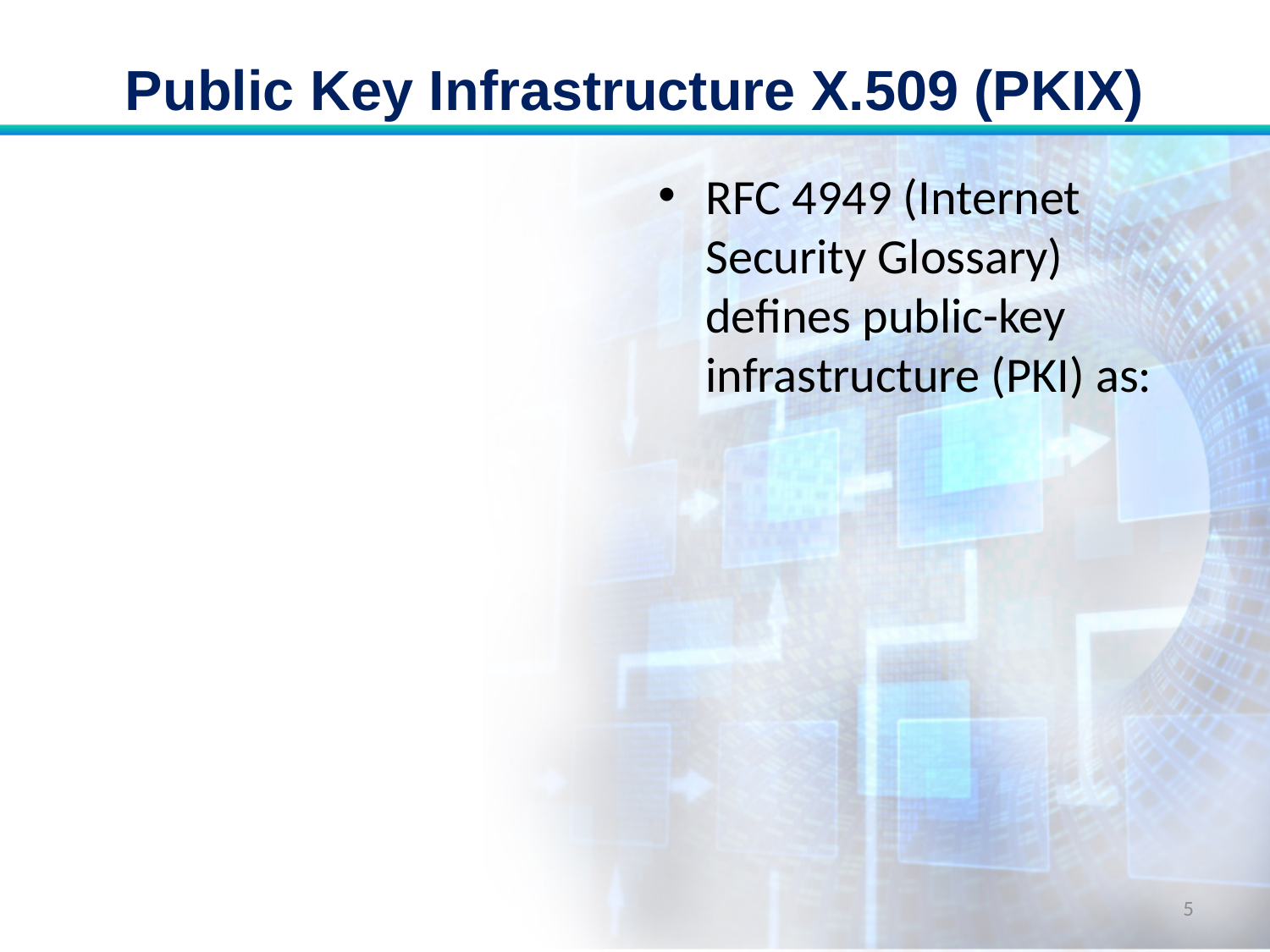

# Public Key Infrastructure X.509 (PKIX)
RFC 4949 (Internet Security Glossary) defines public-key infrastructure (PKI) as:

5